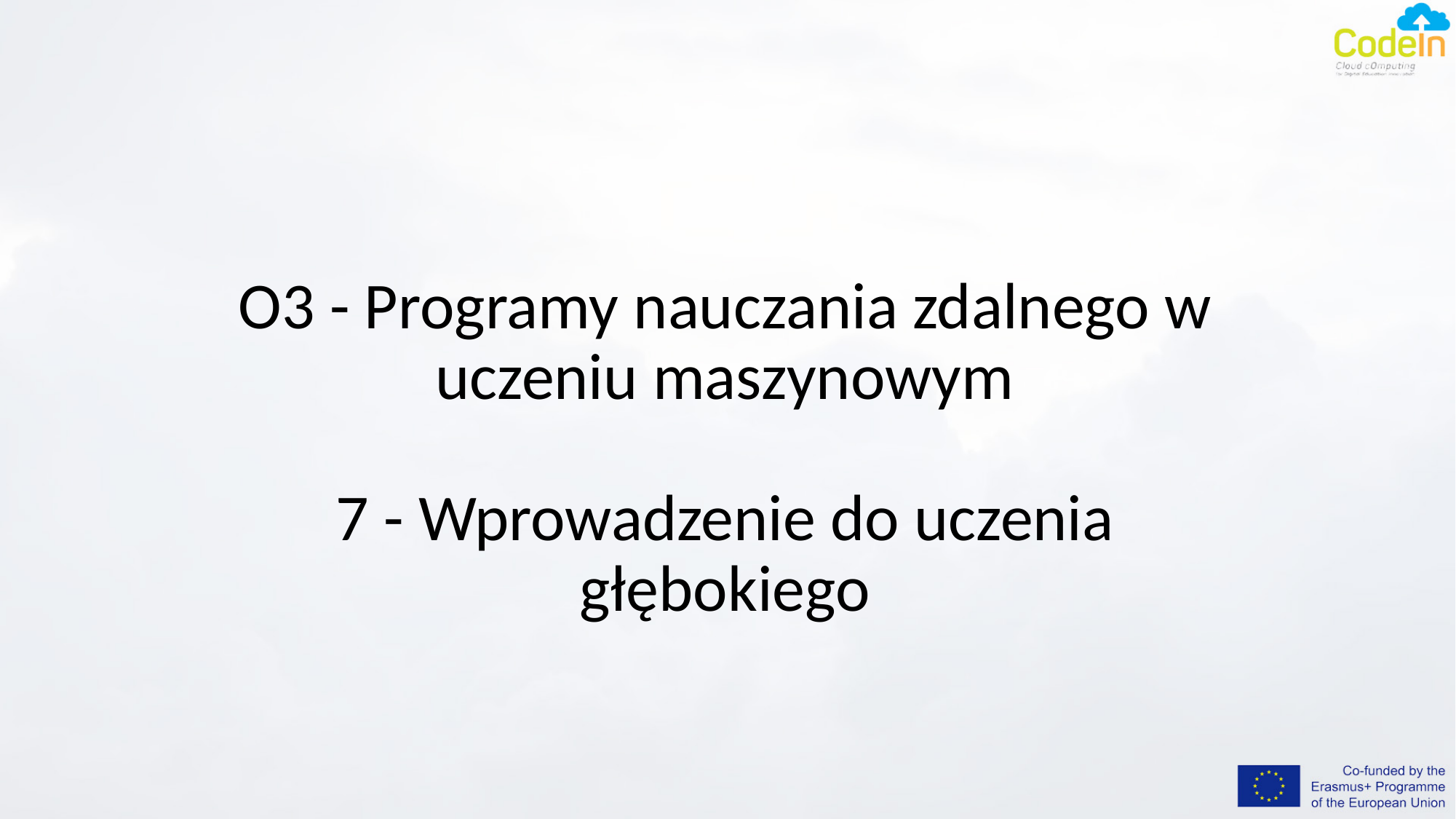

# O3 - Programy nauczania zdalnego w uczeniu maszynowym 7 - Wprowadzenie do uczenia głębokiego